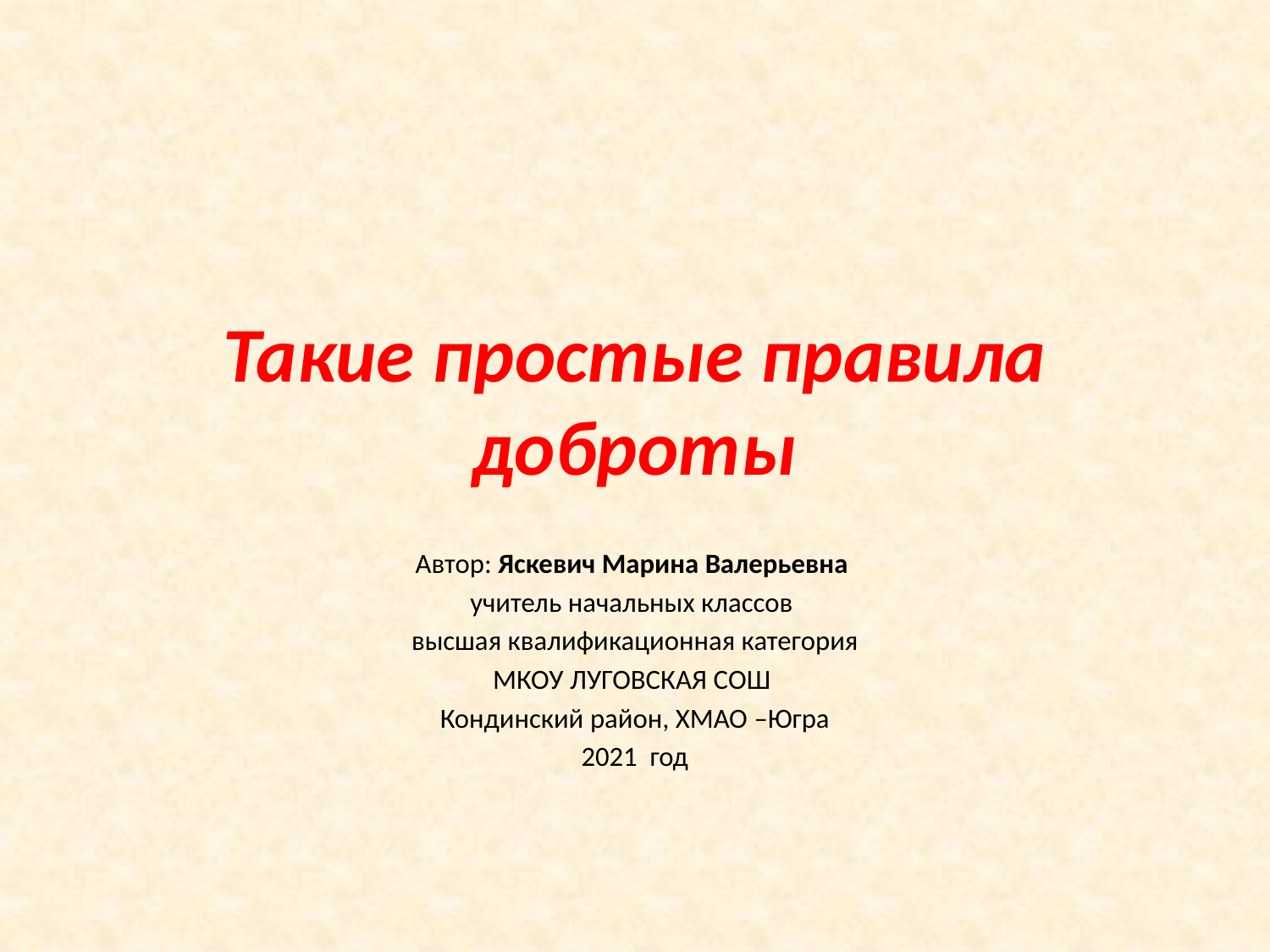

# Такие простые правила доброты
Автор: Яскевич Марина Валерьевна
учитель начальных классов
высшая квалификационная категория
МКОУ ЛУГОВСКАЯ СОШ
Кондинский район, ХМАО –Югра
2021  год